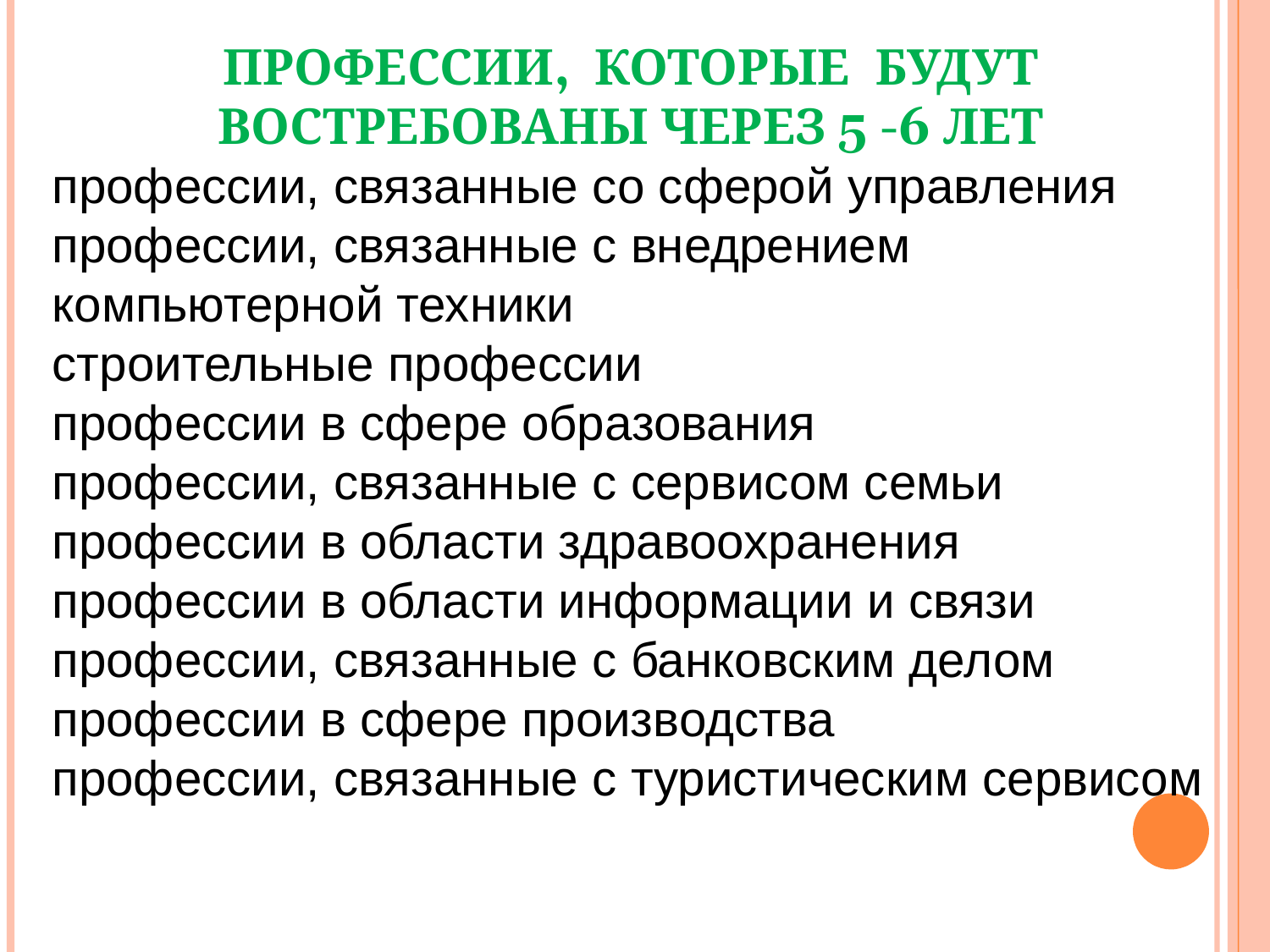

ПРОФЕССИИ,  КОТОРЫЕ  БУДУТ ВОСТРЕБОВАНЫ ЧЕРЕЗ 5 -6 ЛЕТ
профессии, связанные со сферой управления
профессии, связанные с внедрением компьютерной техники
строительные профессии
профессии в сфере образования
профессии, связанные с сервисом семьи
профессии в области здравоохранения
профессии в области информации и связи
профессии, связанные с банковским делом
профессии в сфере производства
профессии, связанные с туристическим сервисом